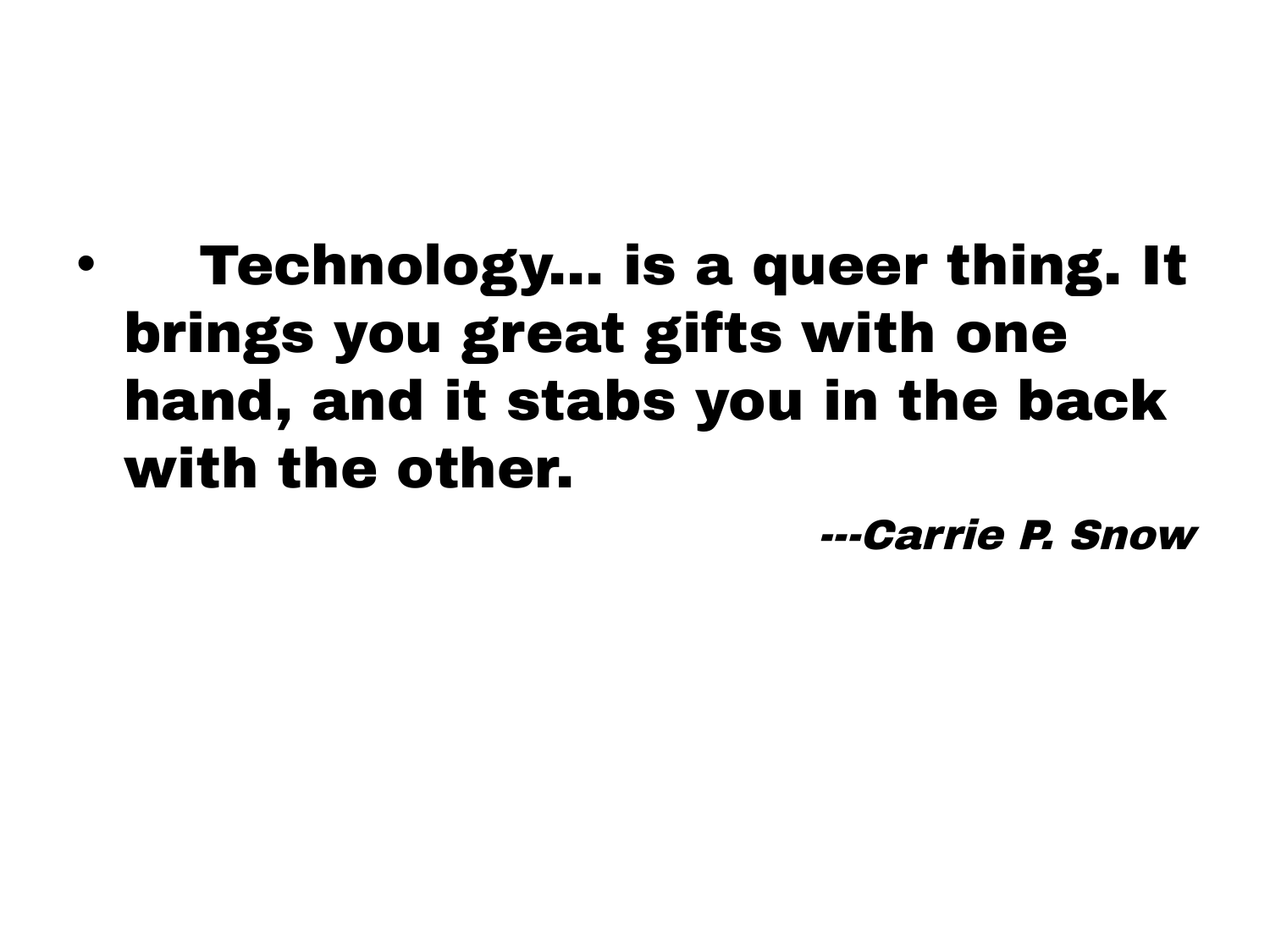

#
    Technology... is a queer thing. It brings you great gifts with one hand, and it stabs you in the back with the other.
---Carrie P. Snow
14